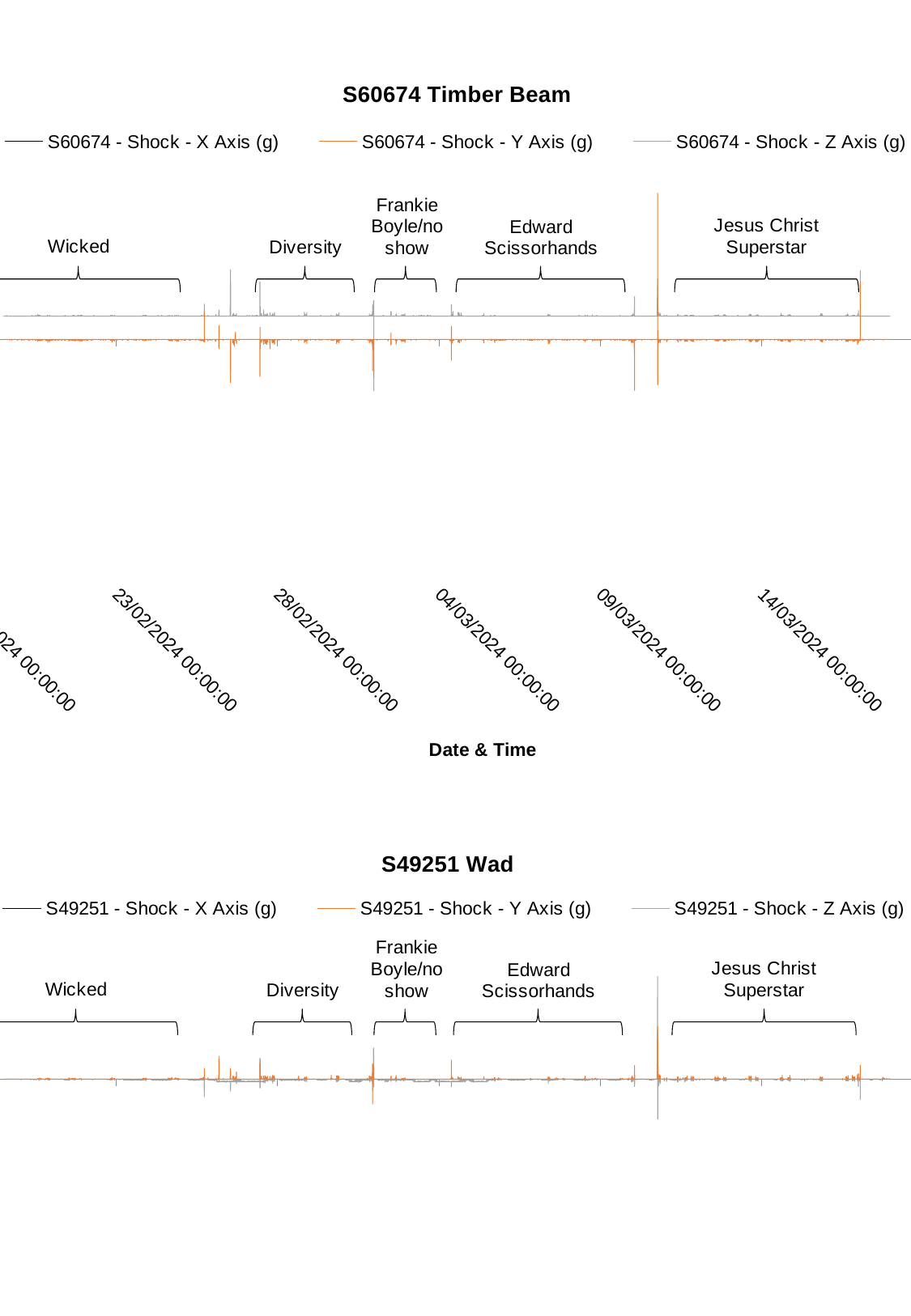

### Chart: S60674 Timber Beam

| Category |  |  |  |
|---|---|---|---|

### Chart: S49251 Wad

| Category |  |  |  |
|---|---|---|---|